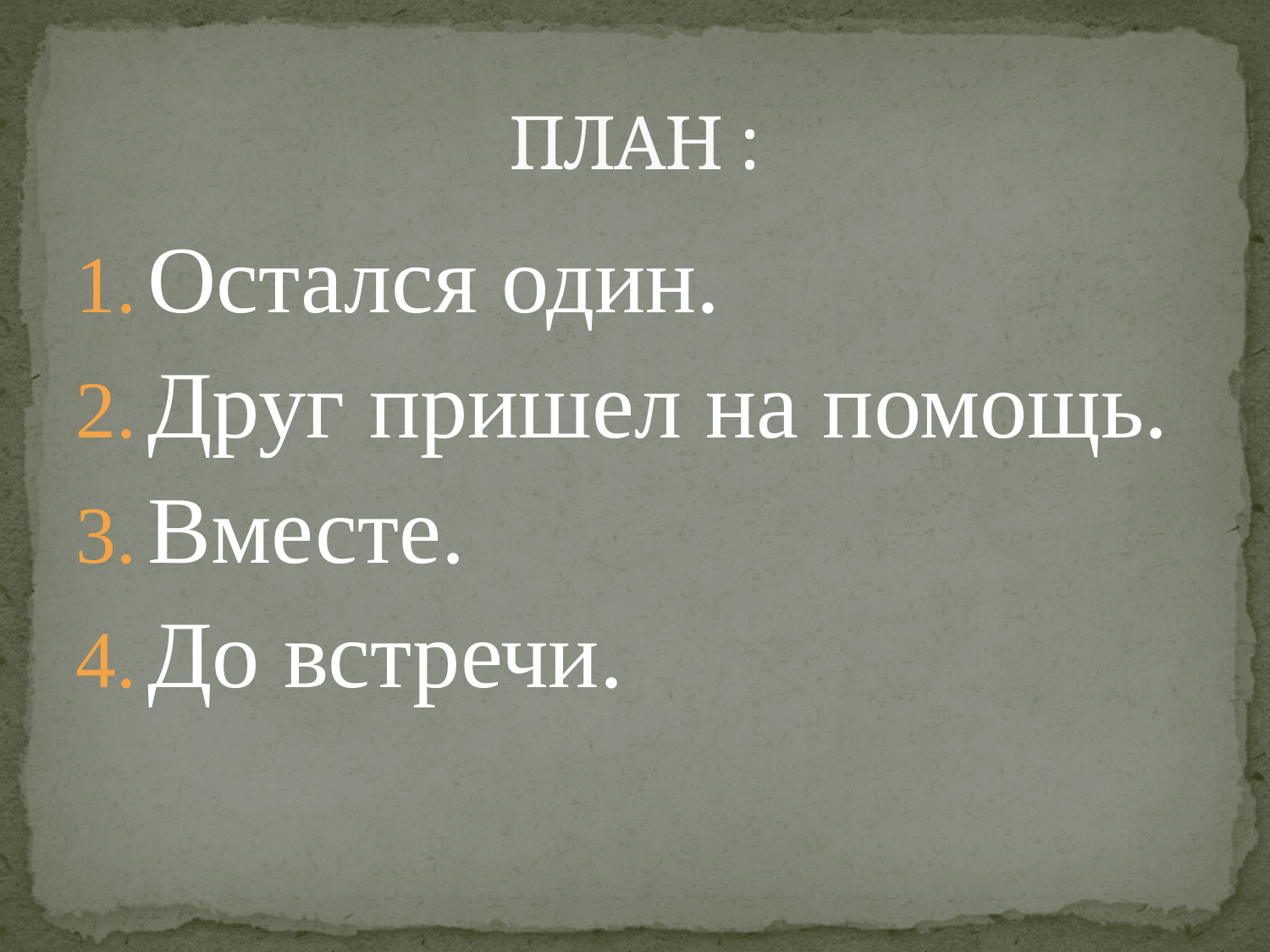

# ПЛАН :
Остался один.
Друг пришел на помощь.
Вместе.
До встречи.